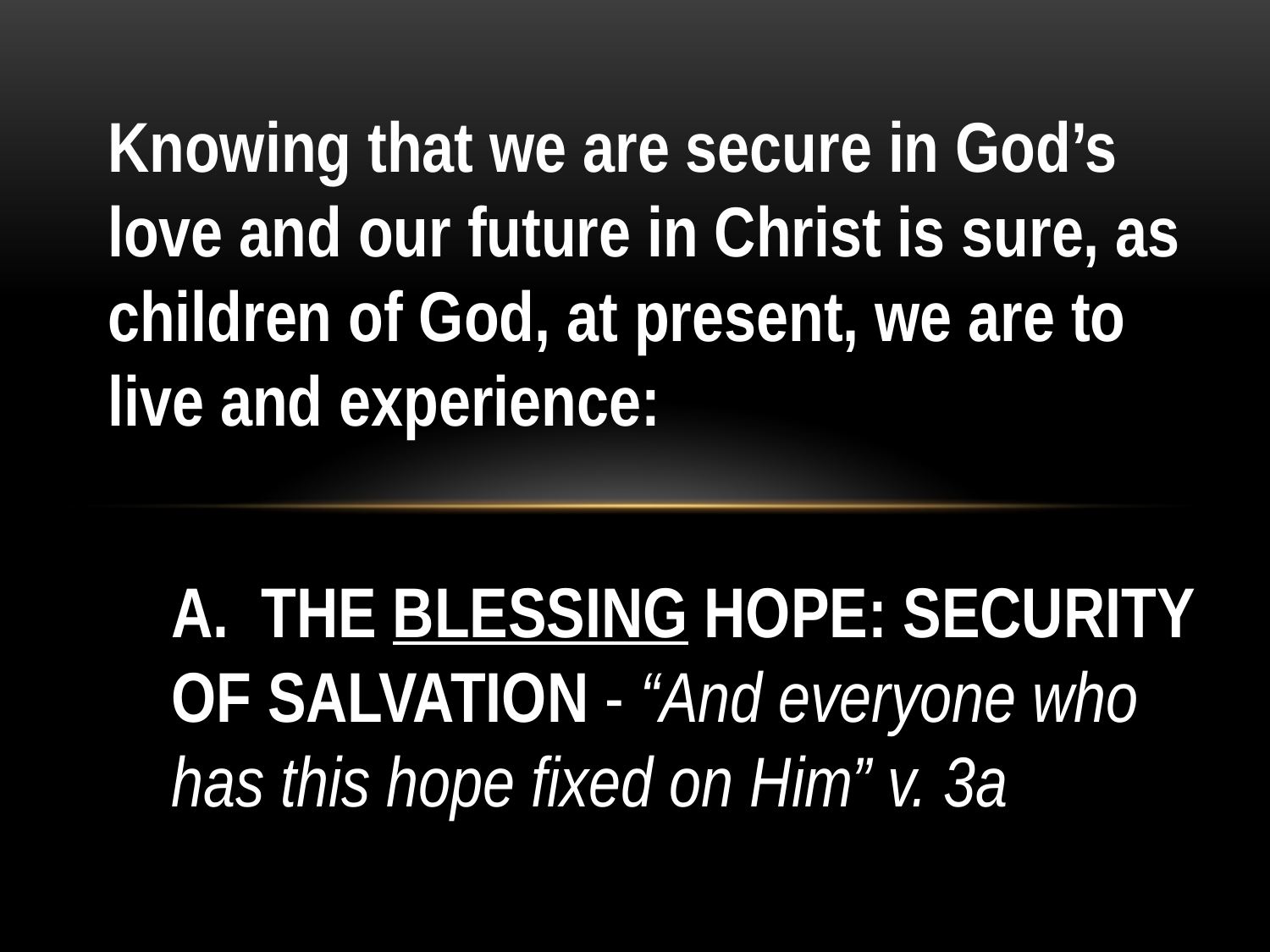

Knowing that we are secure in God’s love and our future in Christ is sure, as children of God, at present, we are to live and experience:
A.  THE BLESSING HOPE: SECURITY OF SALVATION - “And everyone who has this hope fixed on Him” v. 3a